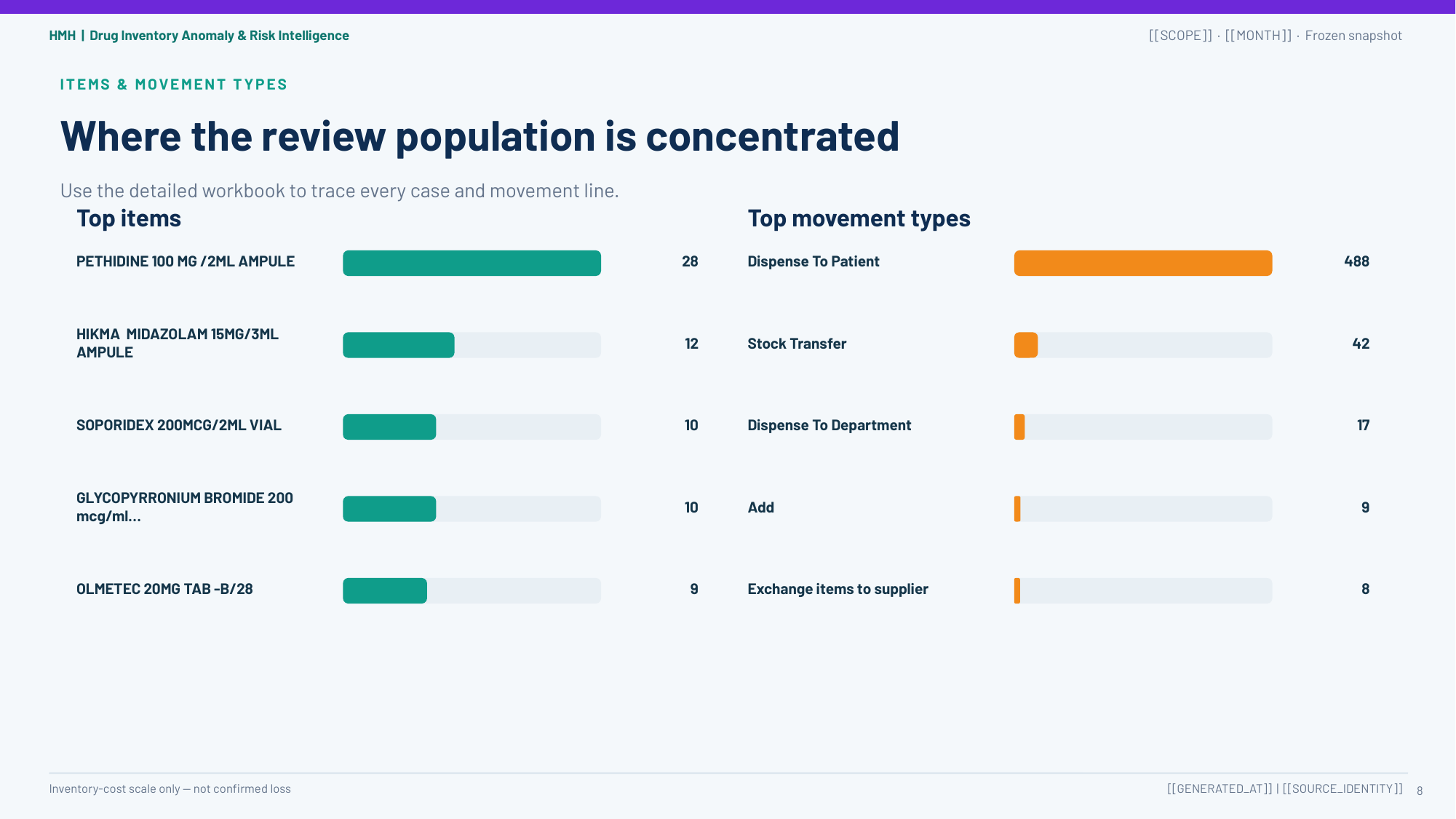

ITEMS & MOVEMENT TYPES
Where the review population is concentrated
Use the detailed workbook to trace every case and movement line.
Top items
Top movement types
PETHIDINE 100 MG /2ML AMPULE
28
Dispense To Patient
488

HIKMA  MIDAZOLAM 15MG/3ML AMPULE
12
Stock Transfer
42

SOPORIDEX 200MCG/2ML VIAL
10
Dispense To Department
17

GLYCOPYRRONIUM BROMIDE 200 mcg/ml…
10
Add
9

OLMETEC 20MG TAB -B/28
9
Exchange items to supplier
8

8